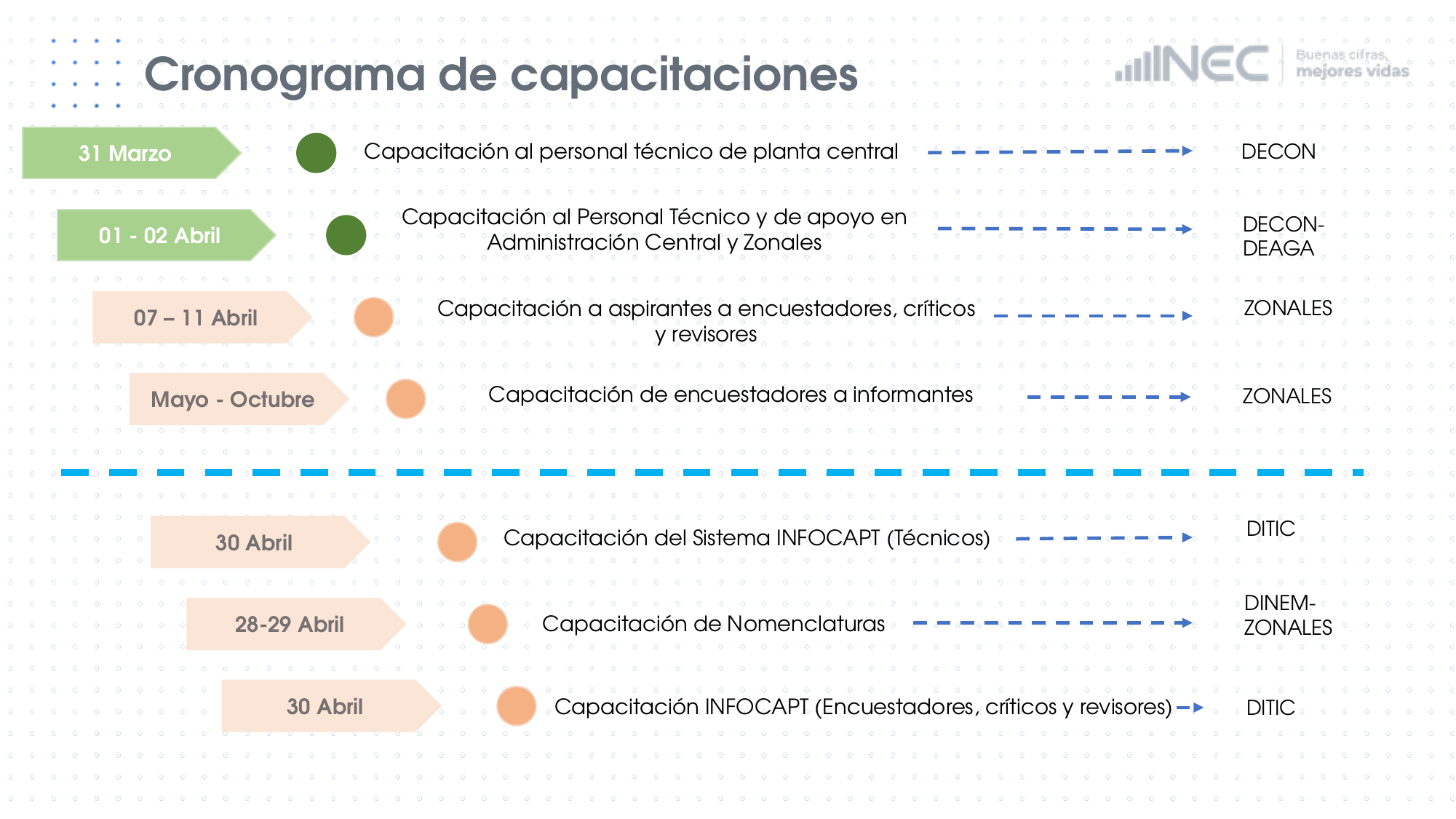

# Cronograma de capacitaciones
31 Marzo
Capacitación al personal técnico de planta central
DECON

Capacitación al Personal Técnico y de apoyo en Administración Central y Zonales
DECON-DEAGA
01 - 02 Abril

ZONALES
Capacitación a aspirantes a encuestadores, críticos y revisores
07 – 11 Abril

Mayo - Octubre
Capacitación de encuestadores a informantes
ZONALES

DITIC
30 Abril
Capacitación del Sistema INFOCAPT (Técnicos)

DINEM-ZONALES
28-29 Abril

Capacitación de Nomenclaturas
30 Abril

Capacitación INFOCAPT (Encuestadores, críticos y revisores)
DITIC